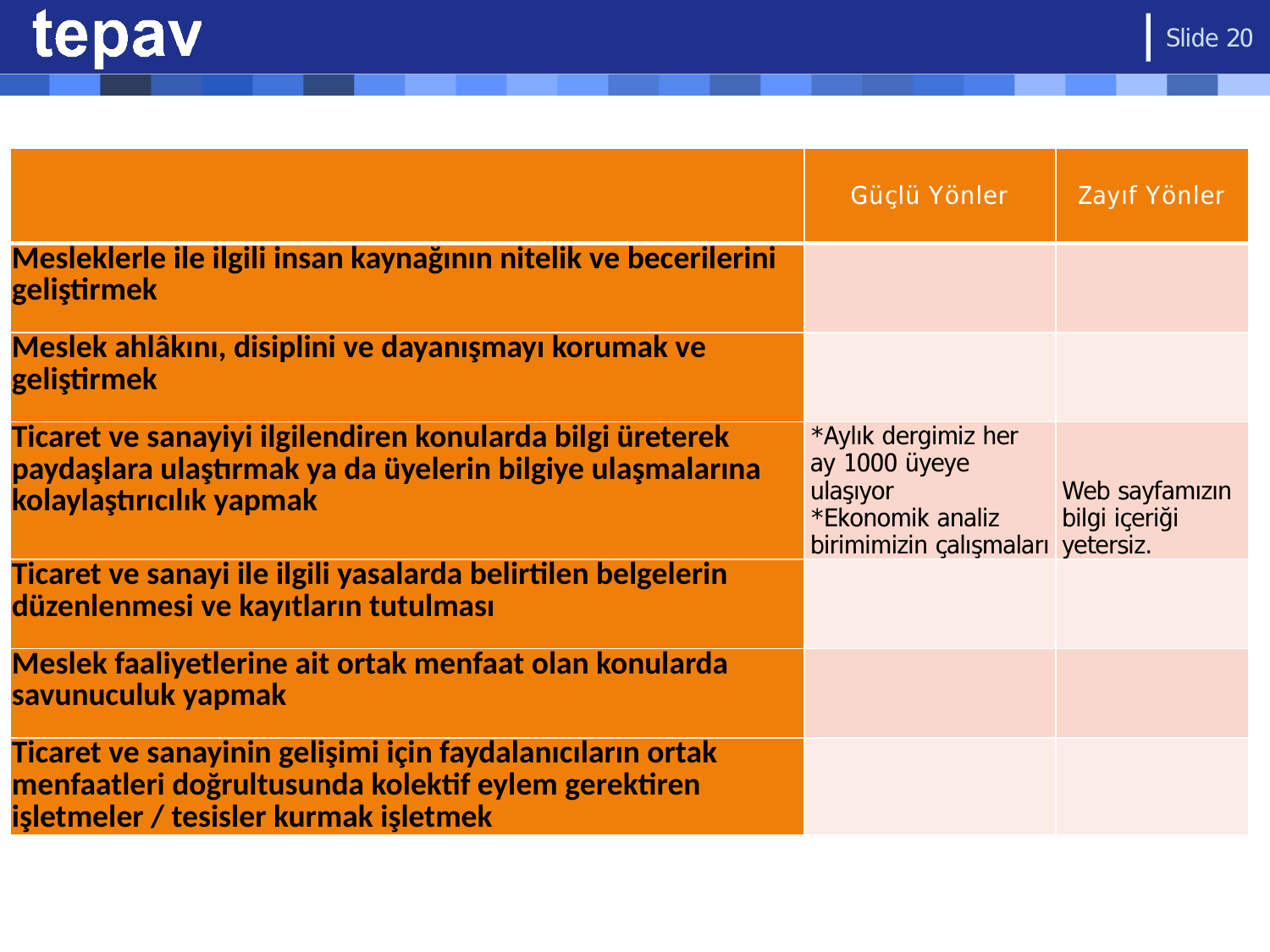

Slide 20
|  | Güçlü Yönler | Zayıf Yönler |
| --- | --- | --- |
| Mesleklerle ile ilgili insan kaynağının nitelik ve becerilerini geliştirmek |  |  |
| Meslek ahlâkını, disiplini ve dayanışmayı korumak ve geliştirmek |  |  |
| Ticaret ve sanayiyi ilgilendiren konularda bilgi üreterek paydaşlara ulaştırmak ya da üyelerin bilgiye ulaşmalarına kolaylaştırıcılık yapmak | \*Aylık dergimiz her ay 1000 üyeye ulaşıyor \*Ekonomik analiz birimimizin çalışmaları | Web sayfamızın bilgi içeriği yetersiz. |
| Ticaret ve sanayi ile ilgili yasalarda belirtilen belgelerin düzenlenmesi ve kayıtların tutulması |  |  |
| Meslek faaliyetlerine ait ortak menfaat olan konularda savunuculuk yapmak |  |  |
| Ticaret ve sanayinin gelişimi için faydalanıcıların ortak menfaatleri doğrultusunda kolektif eylem gerektiren işletmeler / tesisler kurmak işletmek |  |  |